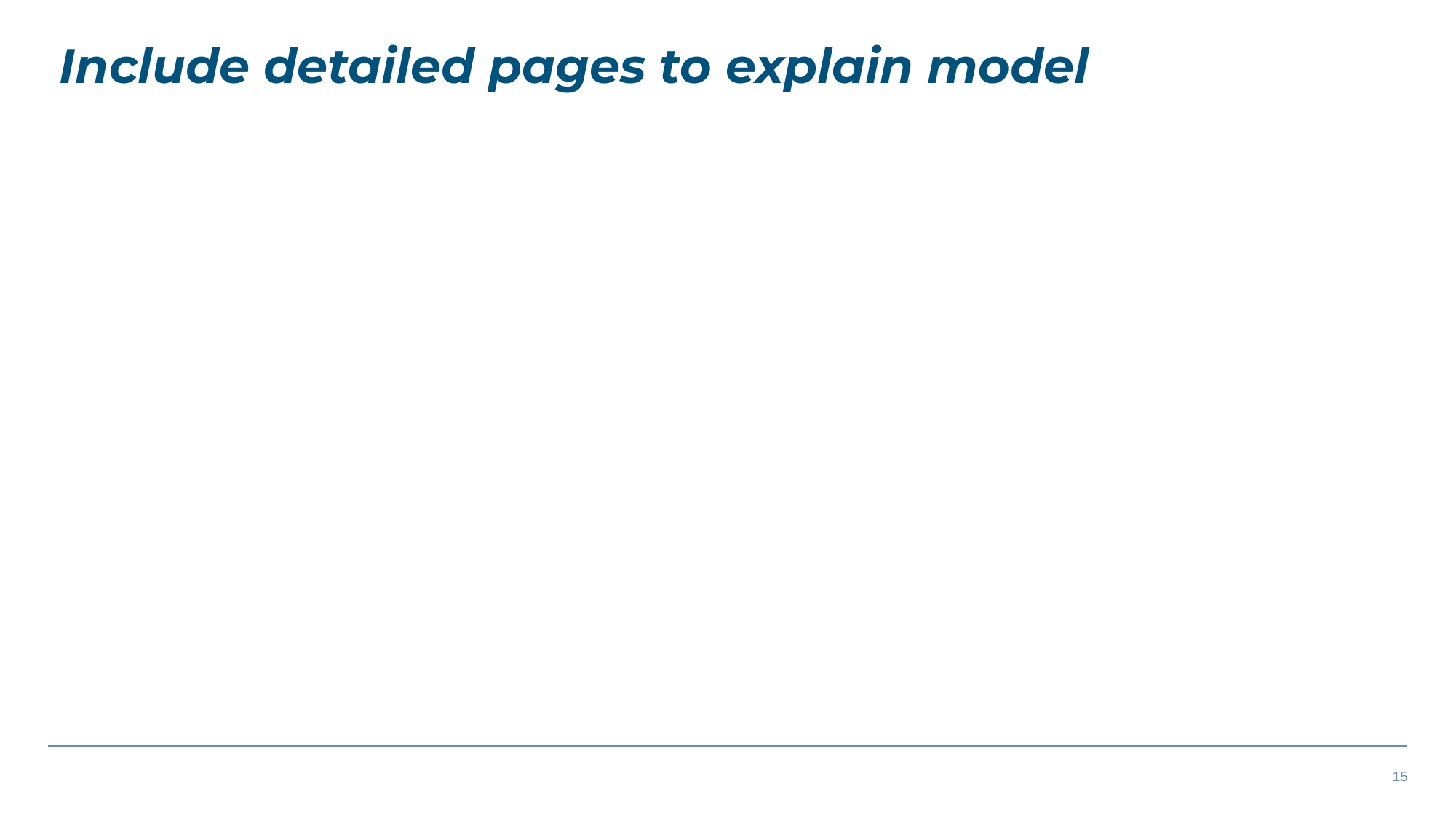

# Include detailed pages to explain model